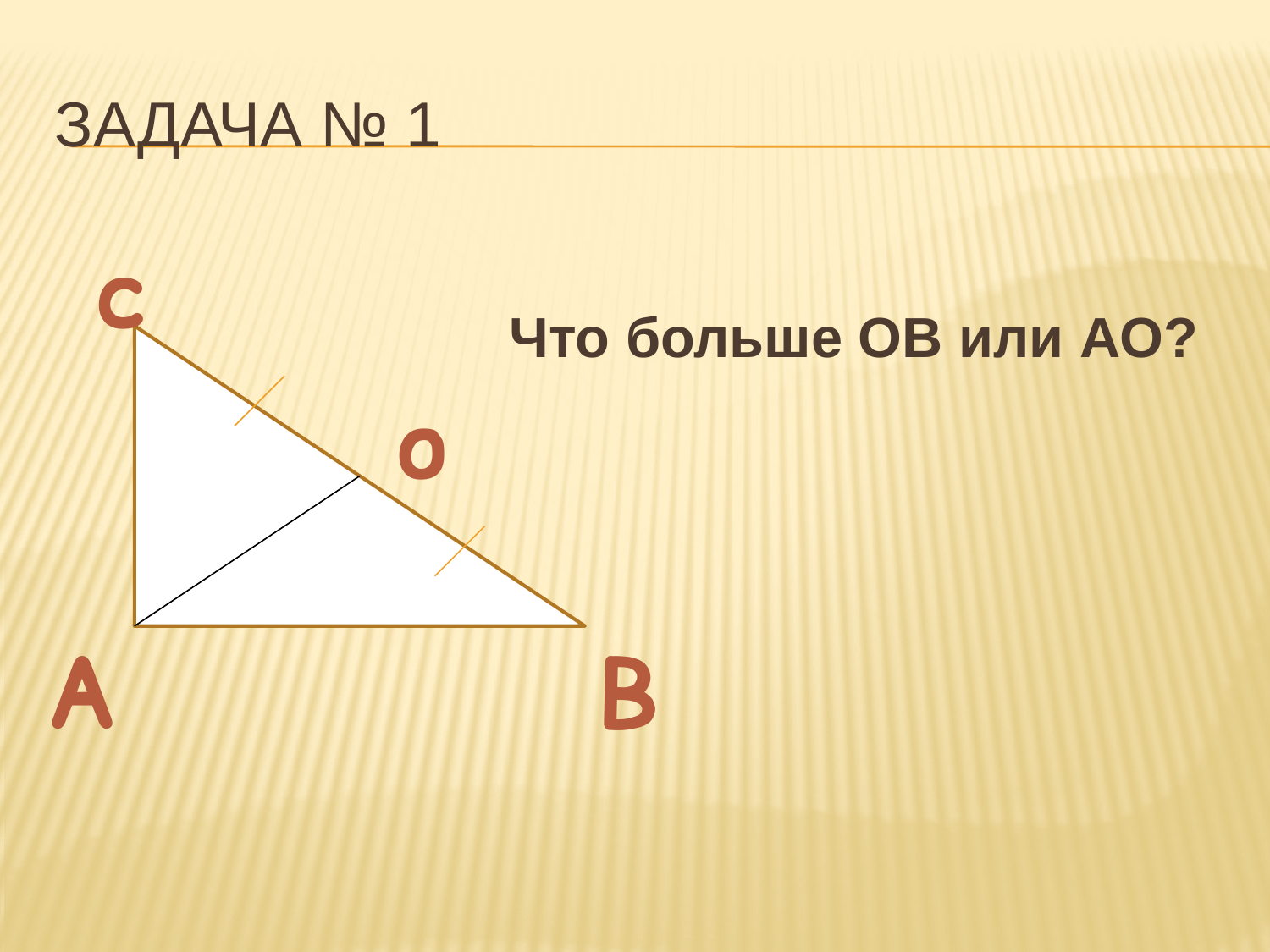

# Задача № 1

                             Что больше ОВ или АО?
c

o
A
B